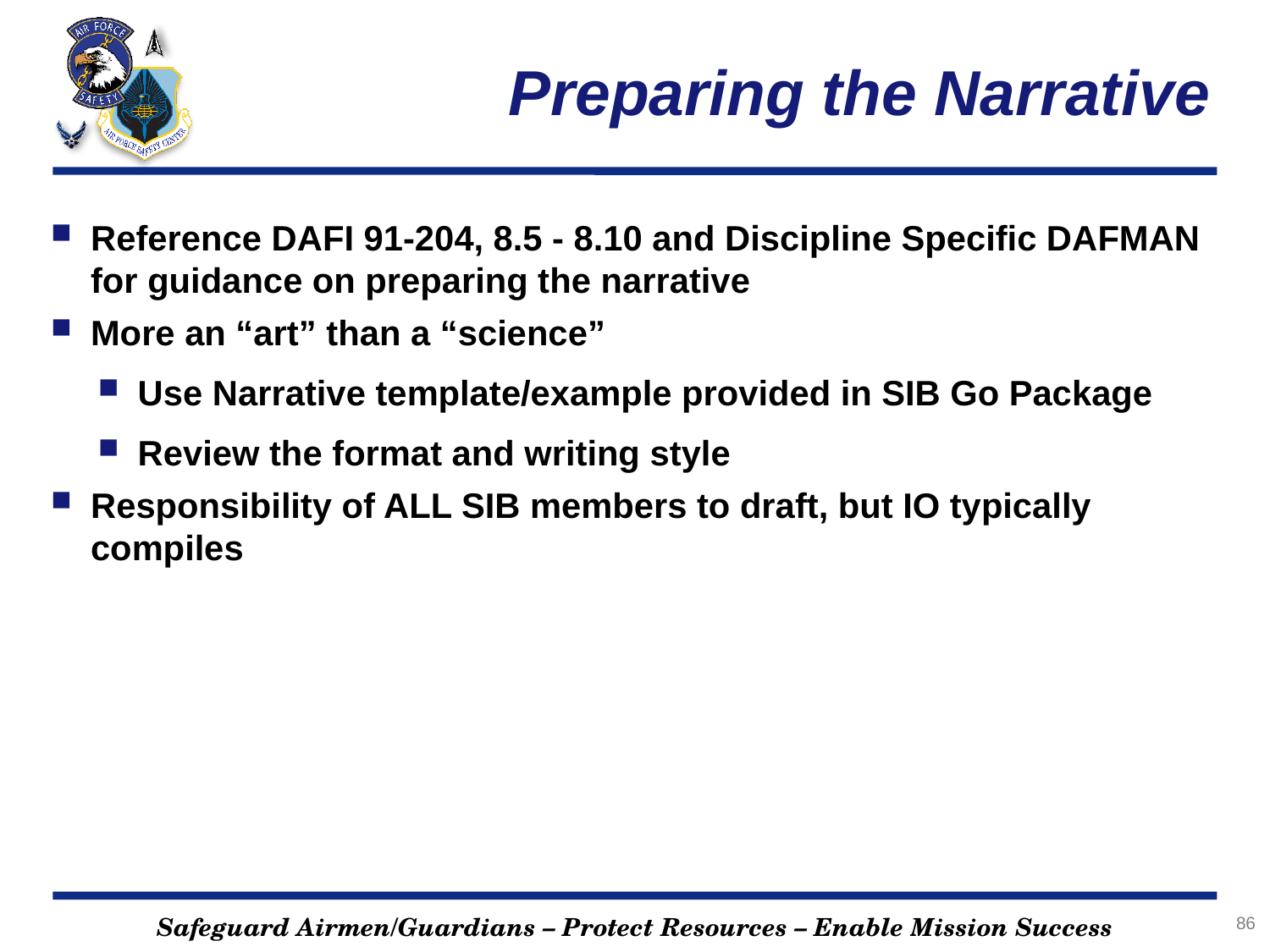

# Preparing the Narrative
Reference DAFI 91-204, 8.5 - 8.10 and Discipline Specific DAFMAN for guidance on preparing the narrative
More an “art” than a “science”
Use Narrative template/example provided in SIB Go Package
Review the format and writing style
Responsibility of ALL SIB members to draft, but IO typically compiles

86